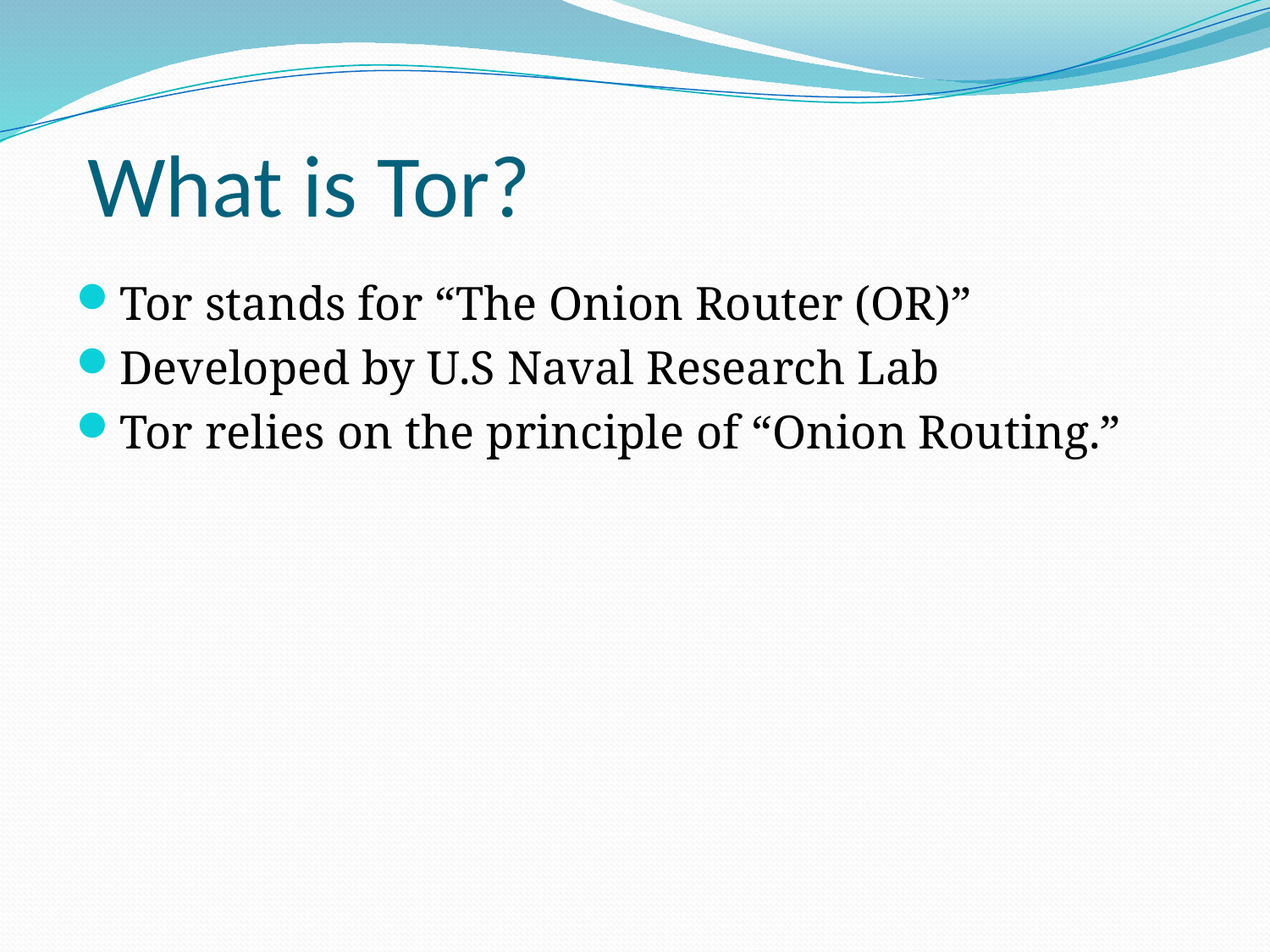

# What is Tor?
Tor stands for “The Onion Router (OR)”
Developed by U.S Naval Research Lab
Tor relies on the principle of “Onion Routing.”